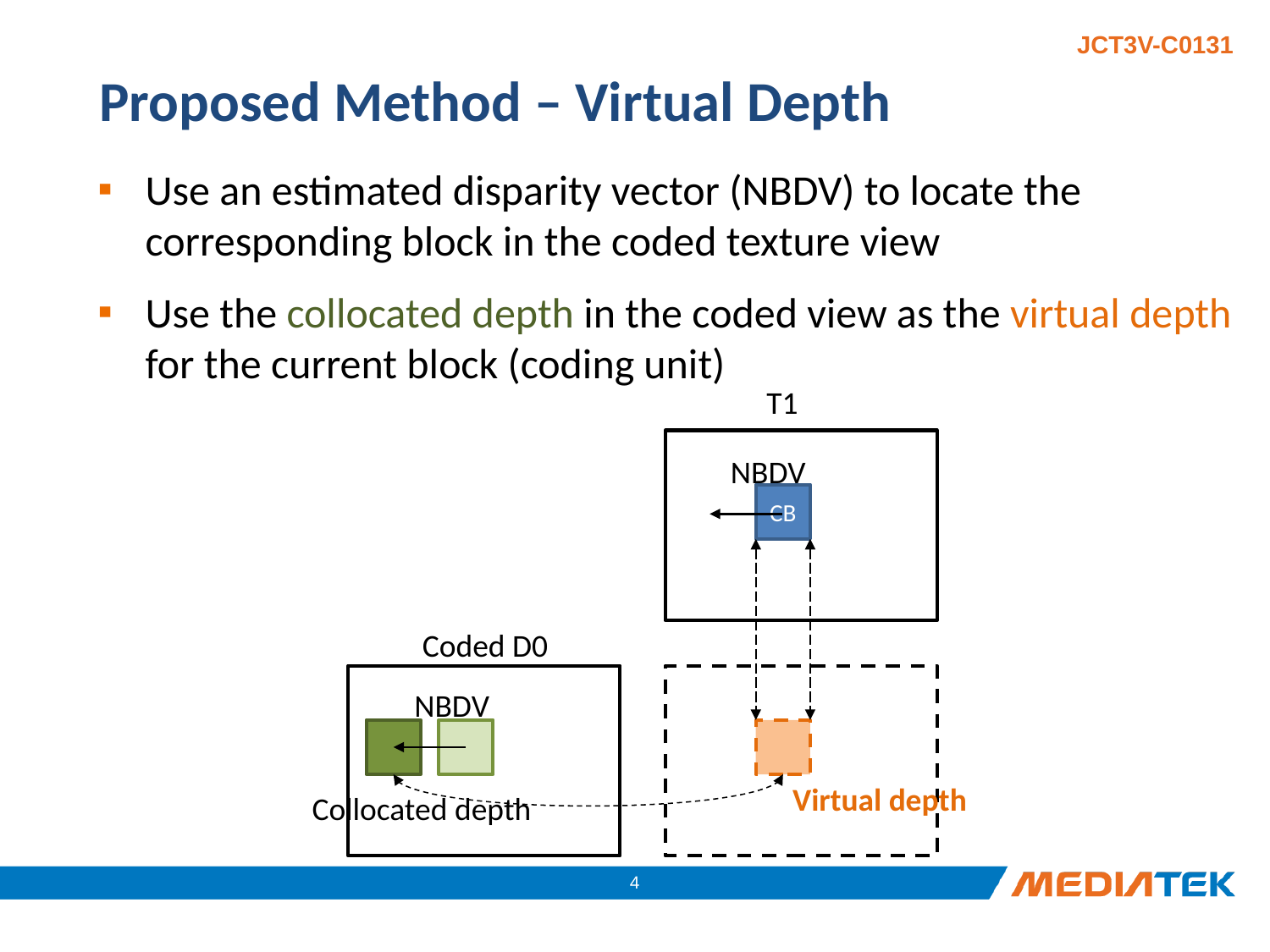

# Proposed Method – Virtual Depth
Use an estimated disparity vector (NBDV) to locate the corresponding block in the coded texture view
Use the collocated depth in the coded view as the virtual depth for the current block (coding unit)
T1

CB
Coded D0

NBDV

Virtual depth
Collocated depth
NBDV
4